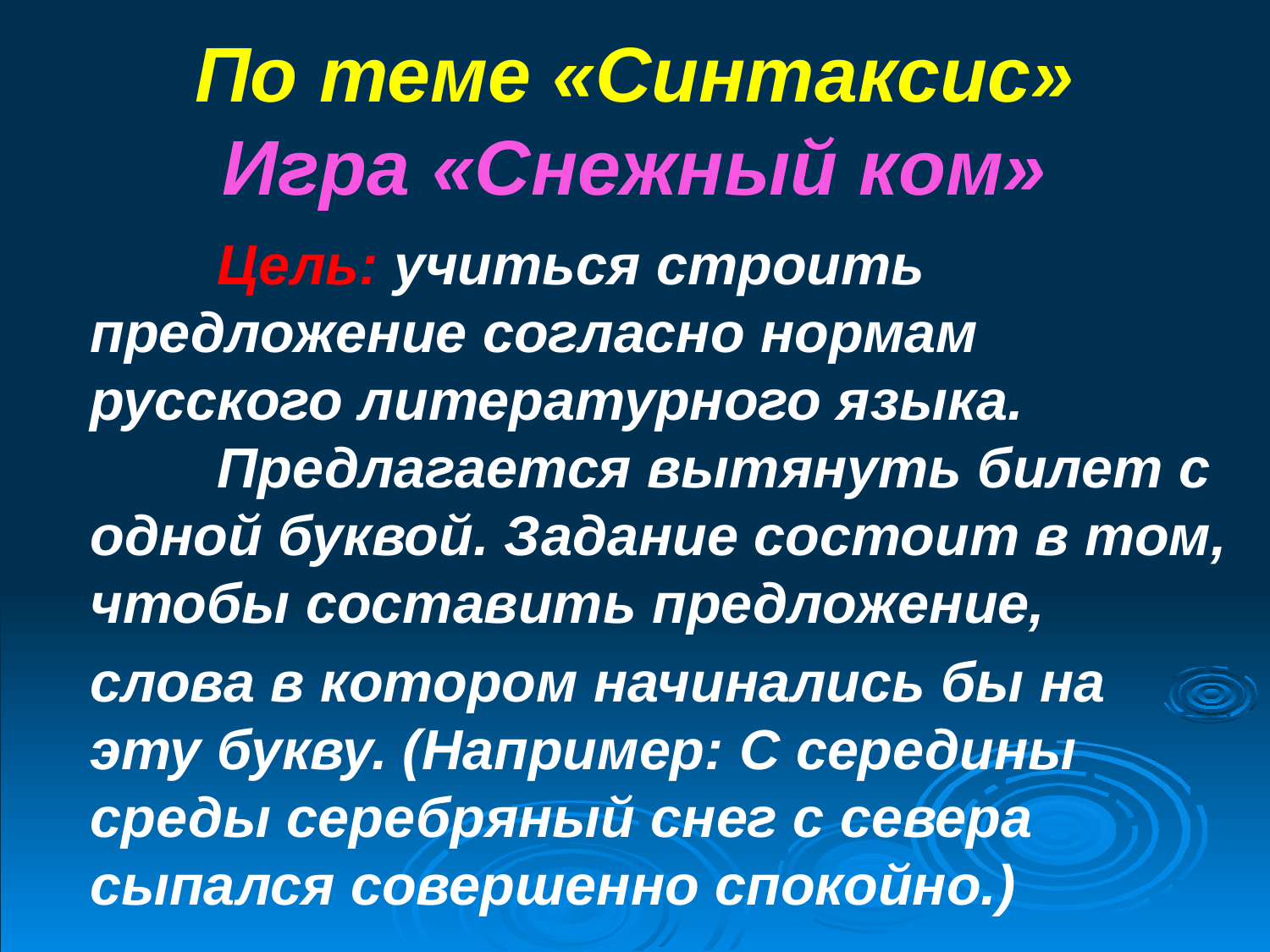

# По теме «Синтаксис» Игра «Снежный ком»
		Цель: учиться строить предложение согласно нормам русского литературного языка.
	Предлагается вытянуть билет с одной буквой. Задание состоит в том, чтобы составить предложение,
	слова в котором начинались бы на эту букву. (Например: С середины среды серебряный снег с севера сыпался совершенно спокойно.)